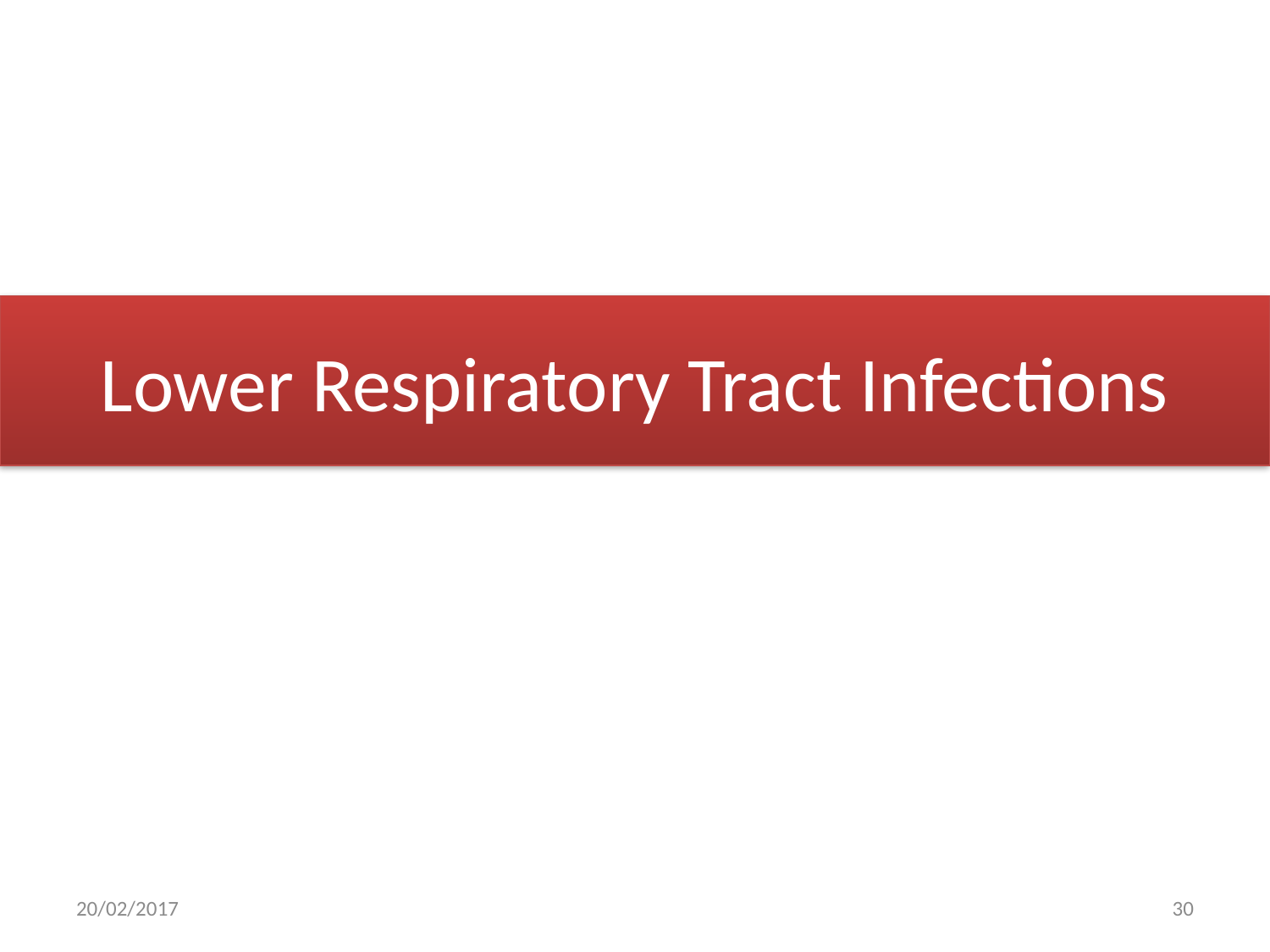

# Lower Respiratory Tract Infections
20/02/2017
30